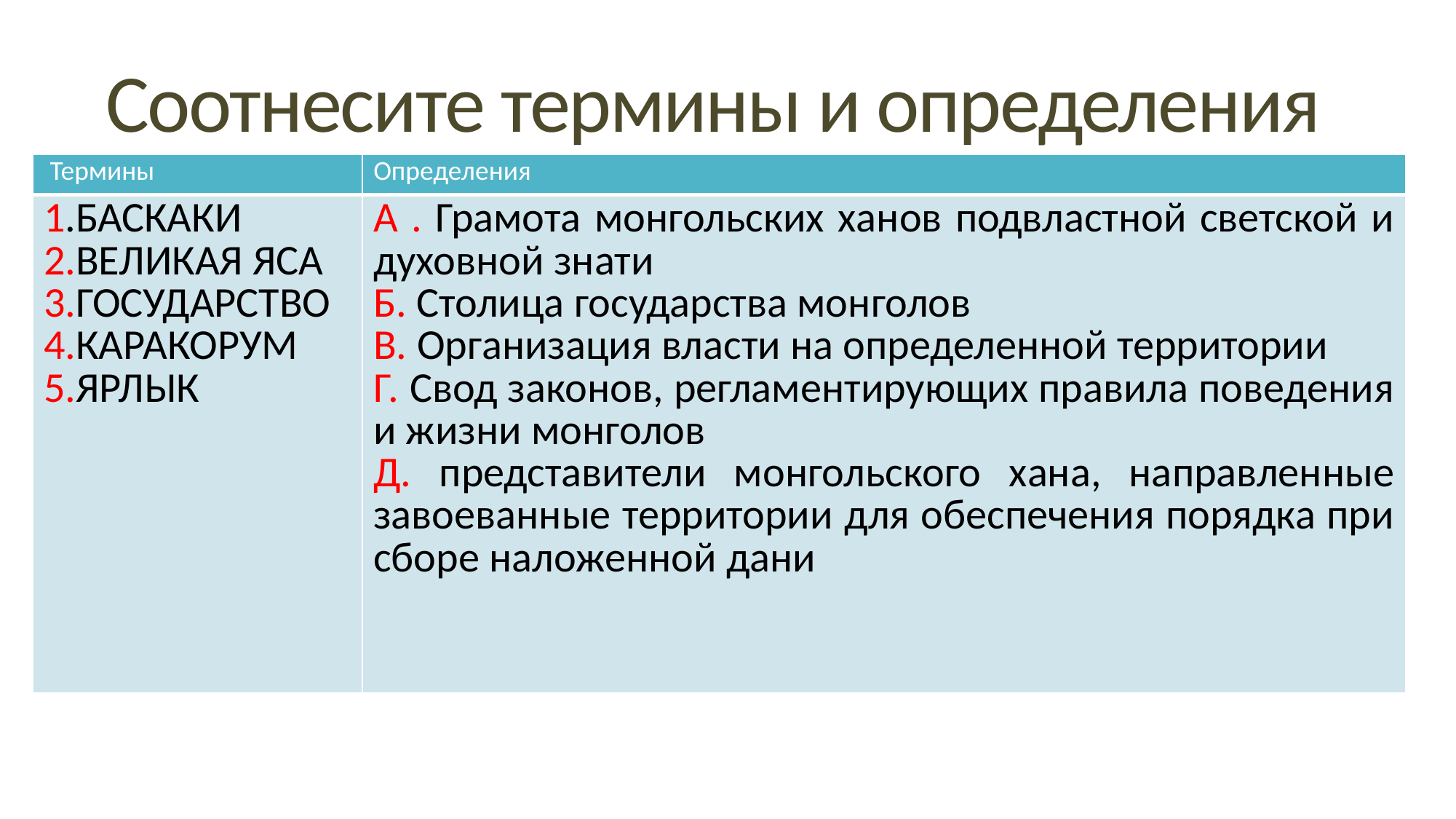

# Соотнесите термины и определения
| Термины | Определения |
| --- | --- |
| 1.БАСКАКИ  2.ВЕЛИКАЯ ЯСА 3.ГОСУДАРСТВО  4.КАРАКОРУМ 5.ЯРЛЫК | А . Грамота монгольских ханов подвластной светской и духовной знати Б. Столица государства монголов  В. Организация власти на определенной территории Г. Свод законов, регламентирующих правила поведения и жизни монголов Д. представители монгольского хана, направленные завоеванные территории для обеспечения порядка при сборе наложенной дани |